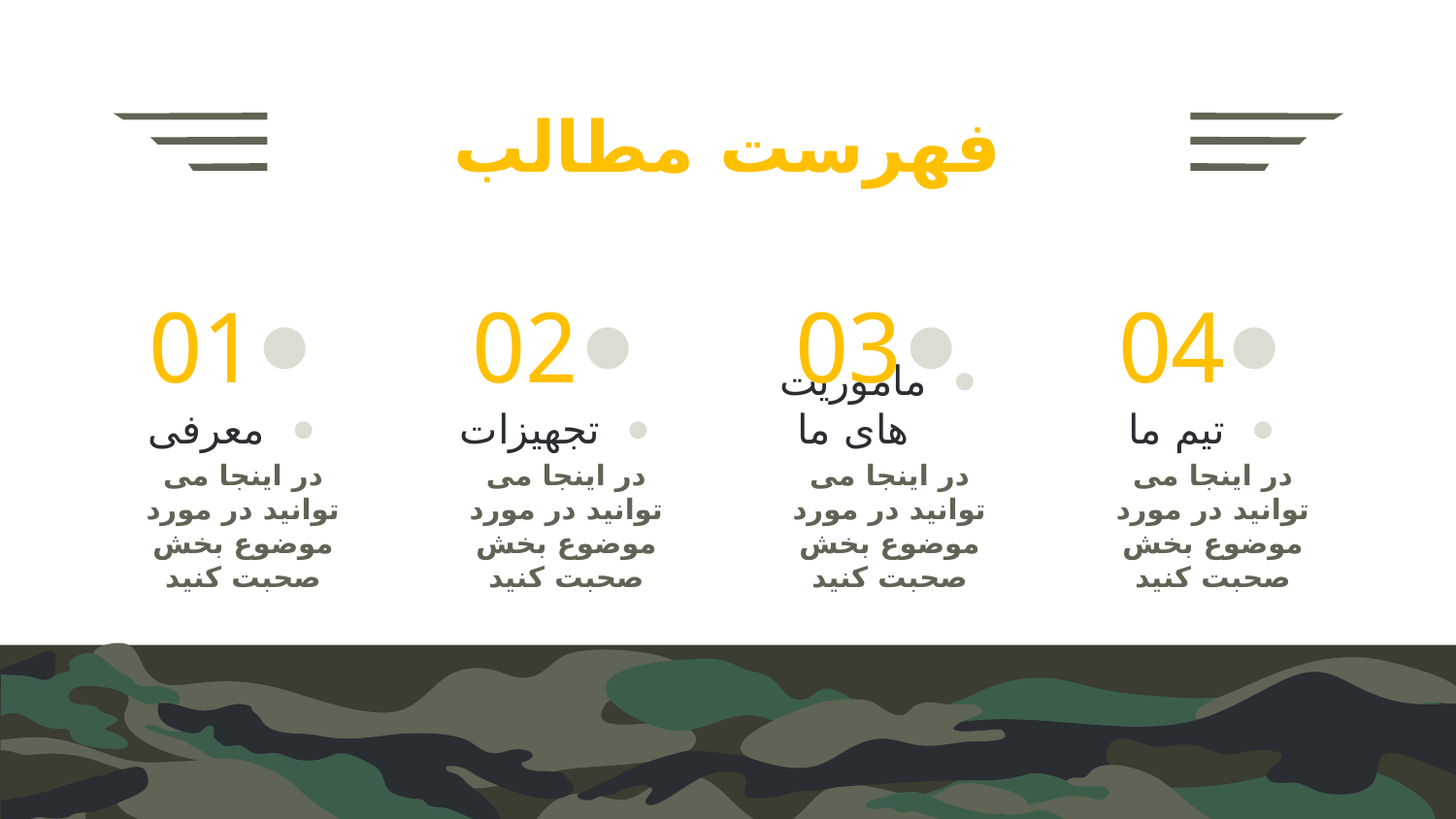

# فهرست مطالب

01
02
03
04
معرفی
تجهیزات
ماموریت های ما
تیم ما
در اینجا می توانید در مورد موضوع بخش صحبت کنید
در اینجا می توانید در مورد موضوع بخش صحبت کنید
در اینجا می توانید در مورد موضوع بخش صحبت کنید
در اینجا می توانید در مورد موضوع بخش صحبت کنید